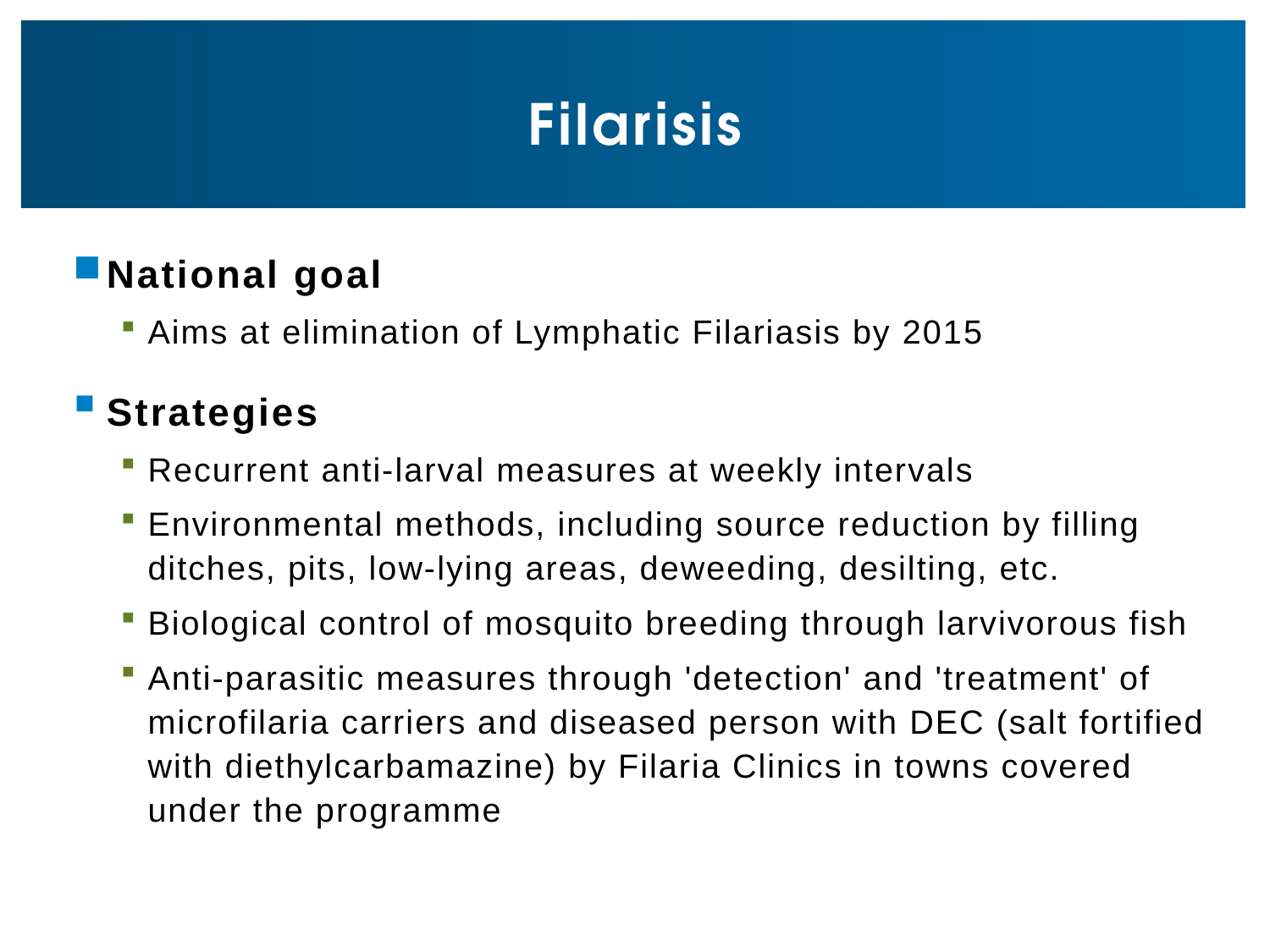

# Filarisis
National goal
Aims at elimination of Lymphatic Filariasis by 2015
Strategies
Recurrent anti-larval measures at weekly intervals
Environmental methods, including source reduction by filling ditches, pits, low-lying areas, deweeding, desilting, etc.
Biological control of mosquito breeding through larvivorous fish
Anti-parasitic measures through 'detection' and 'treatment' of microfilaria carriers and diseased person with DEC (salt fortified with diethylcarbamazine) by Filaria Clinics in towns covered under the programme